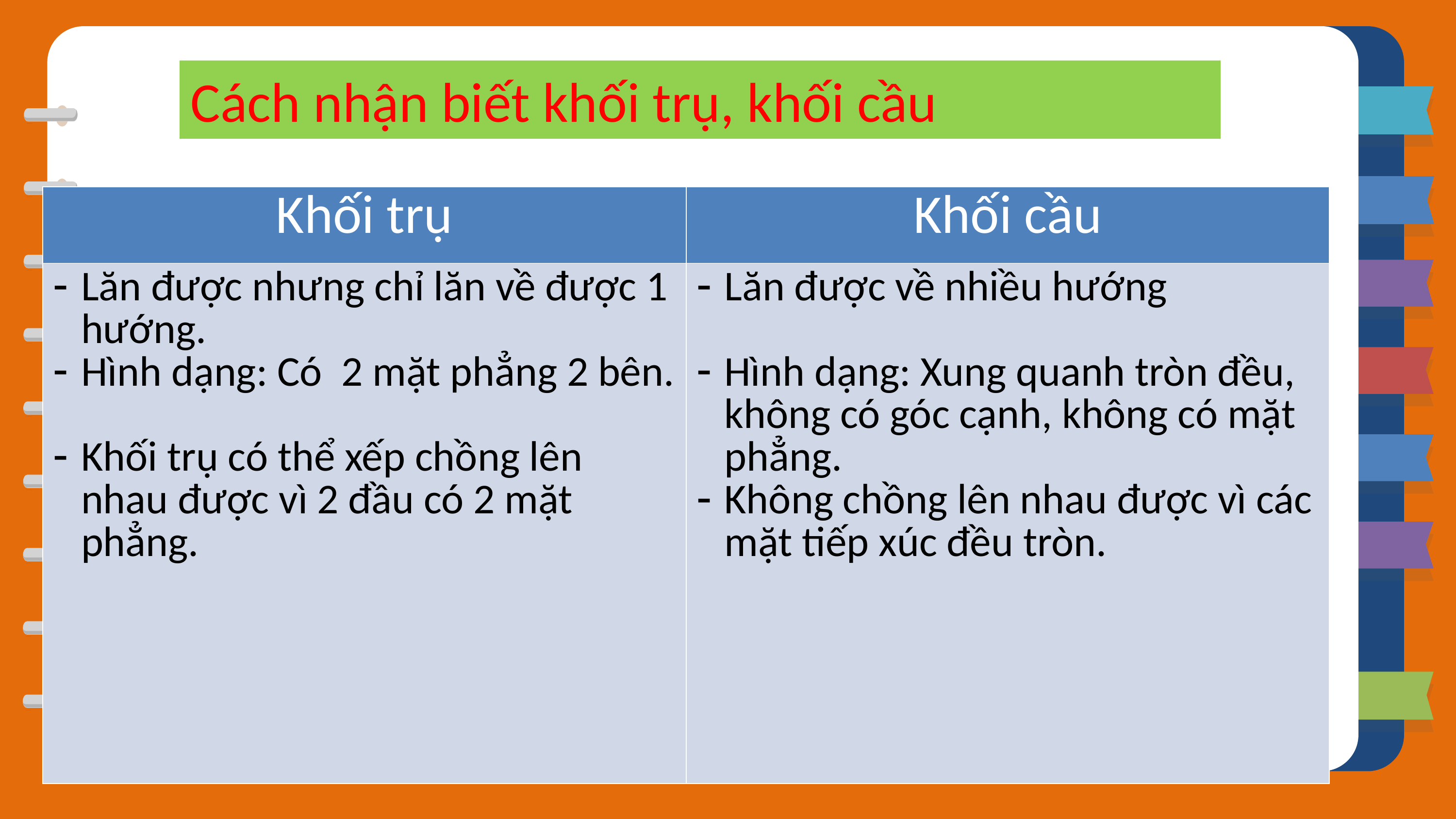

Cách nhận biết khối trụ, khối cầu
| Khối trụ | Khối cầu |
| --- | --- |
| Lăn được nhưng chỉ lăn về được 1 hướng. Hình dạng: Có 2 mặt phẳng 2 bên. Khối trụ có thể xếp chồng lên nhau được vì 2 đầu có 2 mặt phẳng. | Lăn được về nhiều hướng Hình dạng: Xung quanh tròn đều, không có góc cạnh, không có mặt phẳng. Không chồng lên nhau được vì các mặt tiếp xúc đều tròn. |